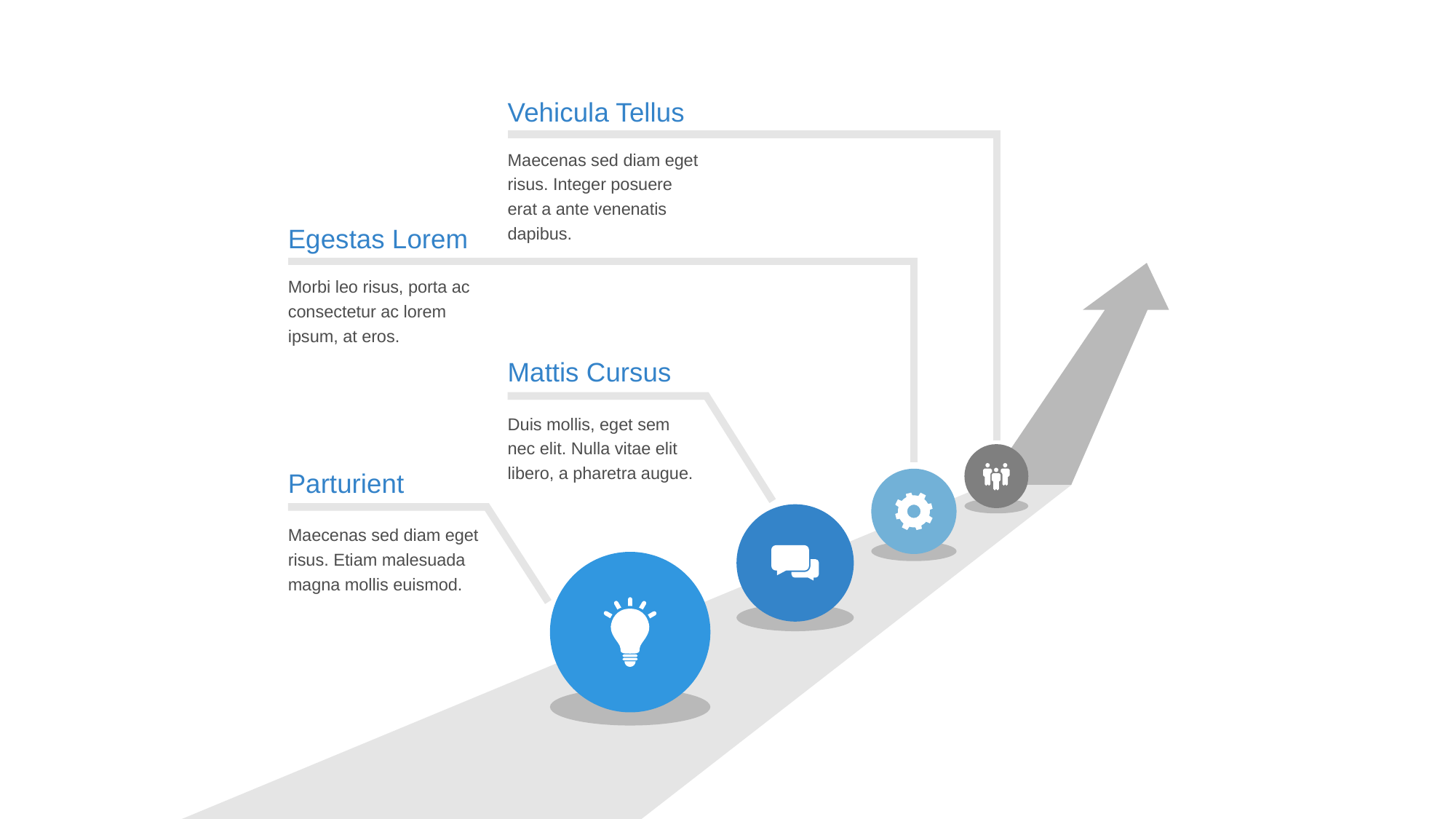

Vehicula Tellus
Maecenas sed diam eget risus. Integer posuere erat a ante venenatis dapibus.
Egestas Lorem
Morbi leo risus, porta ac consectetur ac lorem ipsum, at eros.
Mattis Cursus
Duis mollis, eget sem nec elit. Nulla vitae elit libero, a pharetra augue.
Parturient
Maecenas sed diam eget risus. Etiam malesuada magna mollis euismod.